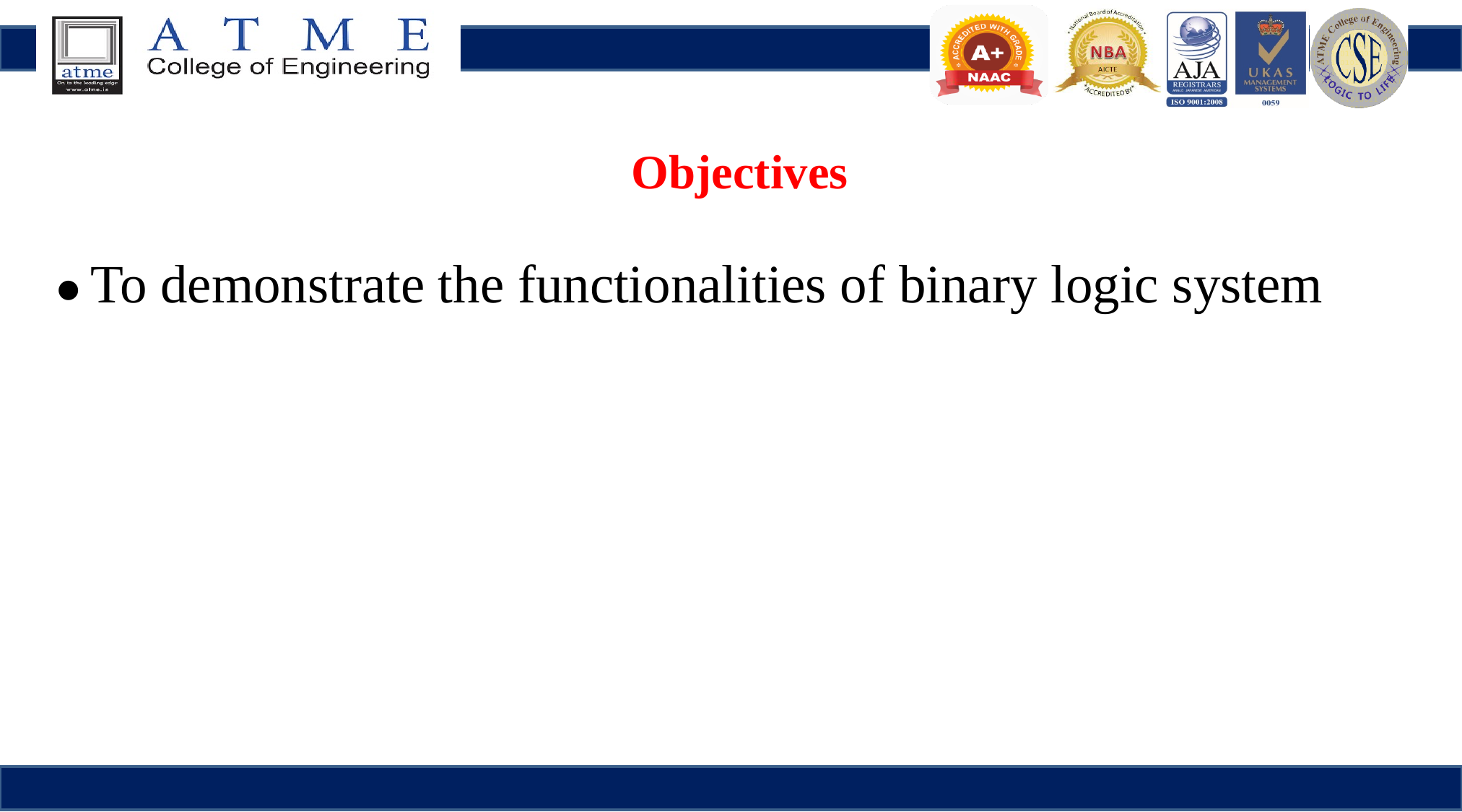

Objectives

● To demonstrate the functionalities of binary logic system